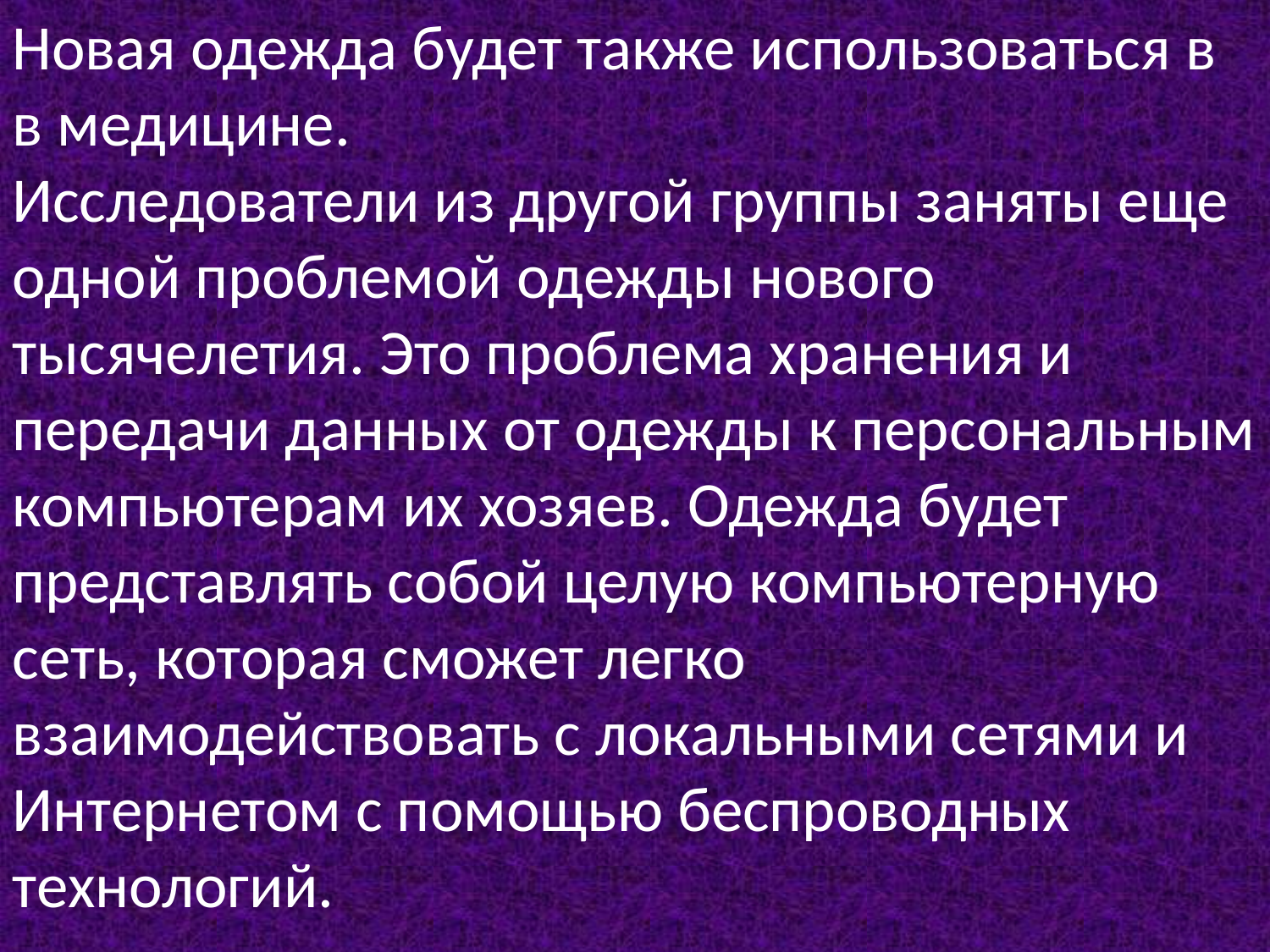

Новая одежда будет также использоваться в   в медицине.
Исследователи из другой группы заняты еще одной проблемой одежды нового тысячелетия. Это проблема хранения и передачи данных от одежды к персональным компьютерам их хозяев. Одежда будет представлять собой целую компьютерную сеть, которая сможет легко взаимодействовать с локальными сетями и Интернетом с помощью беспроводных технологий.
#